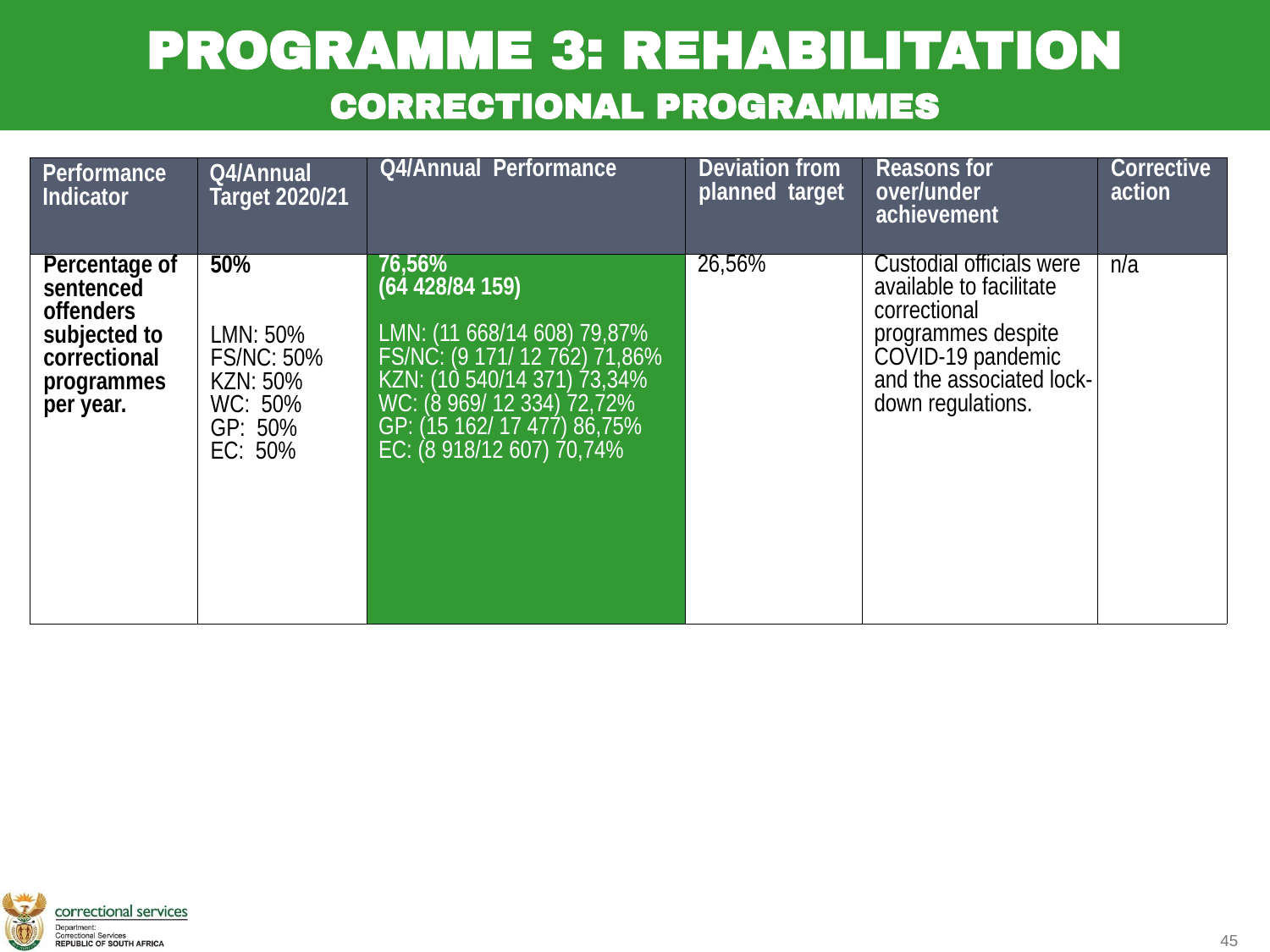

PROGRAMME 3: REHABILITATION
CORRECTIONAL PROGRAMMES
| Performance Indicator | Q4/Annual Target 2020/21 | Q4/Annual Performance | Deviation from planned target | Reasons for over/under achievement | Corrective action |
| --- | --- | --- | --- | --- | --- |
| Percentage of sentenced offenders subjected to correctional programmes per year. | 50% LMN: 50% FS/NC: 50% KZN: 50% WC: 50% GP: 50% EC: 50% | 76,56% (64 428/84 159)   LMN: (11 668/14 608) 79,87% FS/NC: (9 171/ 12 762) 71,86% KZN: (10 540/14 371) 73,34% WC: (8 969/ 12 334) 72,72% GP: (15 162/ 17 477) 86,75% EC: (8 918/12 607) 70,74% | 26,56% | Custodial officials were available to facilitate correctional programmes despite COVID-19 pandemic and the associated lock-down regulations. | n/a |